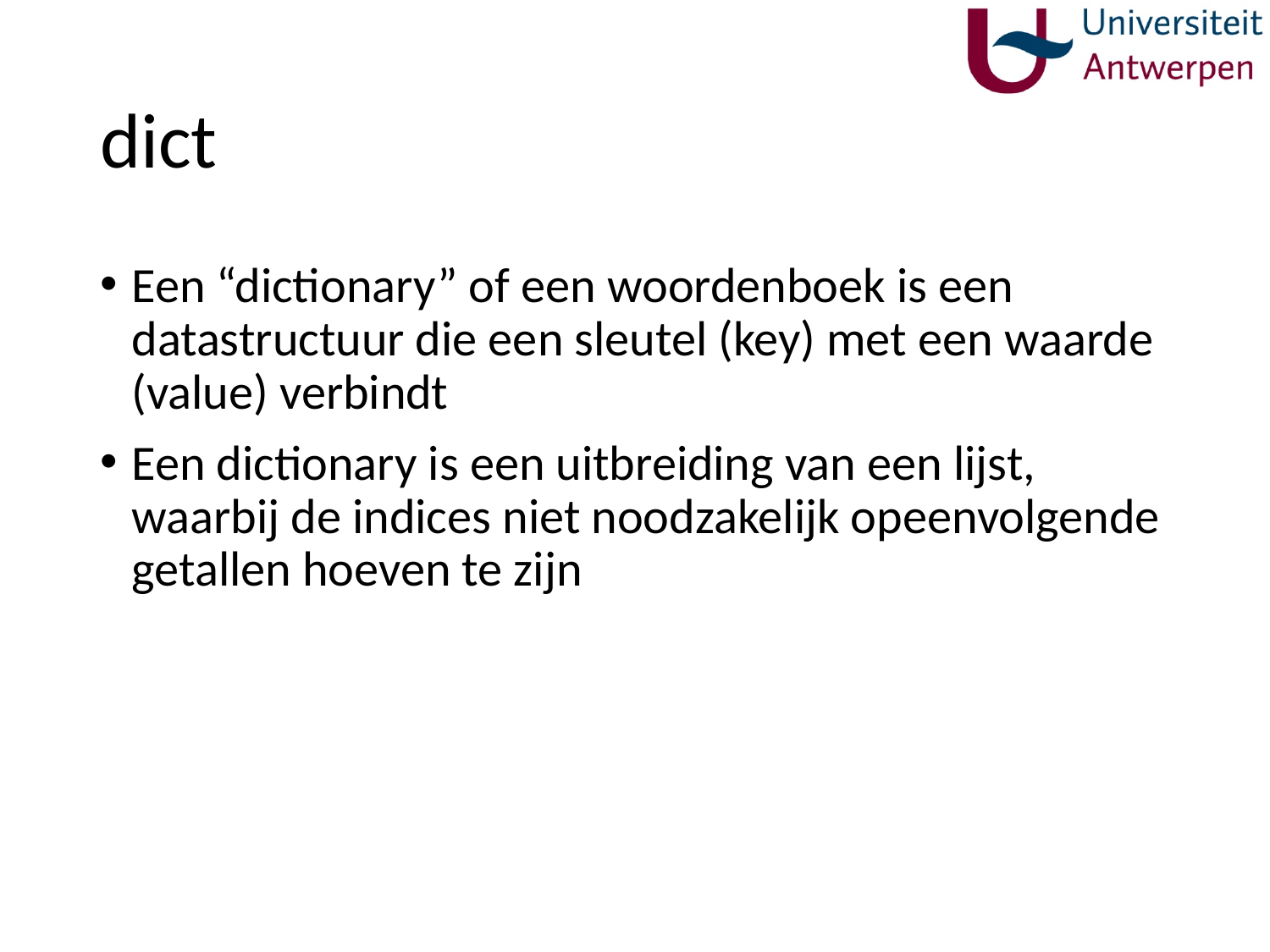

# dict
Een “dictionary” of een woordenboek is een datastructuur die een sleutel (key) met een waarde (value) verbindt
Een dictionary is een uitbreiding van een lijst, waarbij de indices niet noodzakelijk opeenvolgende getallen hoeven te zijn